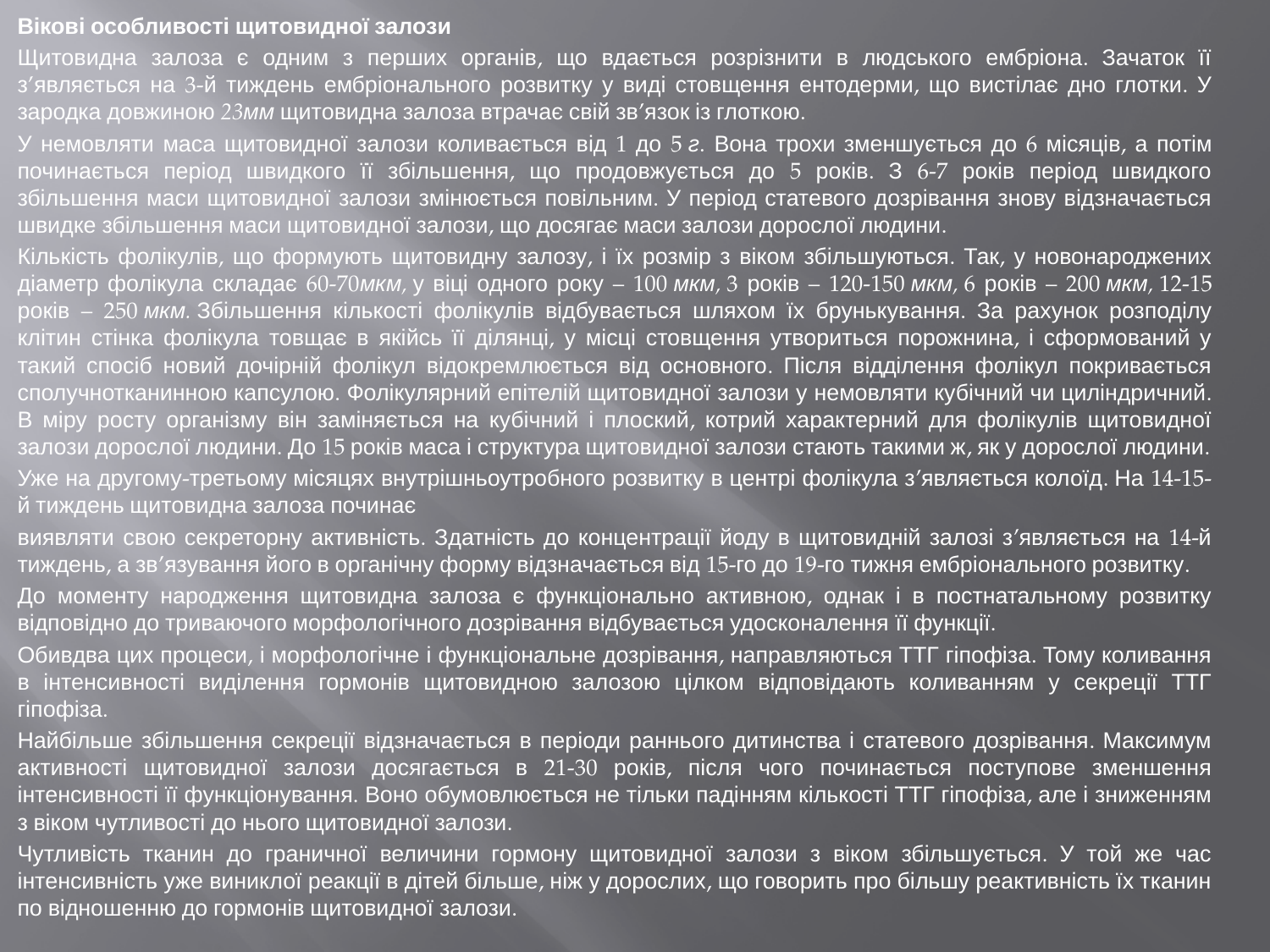

Вікові особливості щитовидної залози
Щитовидна залоза є одним з перших органів, що вдається розрізнити в людського ембріона. Зачаток її з’являється на 3-й тиждень ембріонального розвитку у виді стовщення ентодерми, що вистілає дно глотки. У зародка довжиною 23мм щитовидна залоза втрачає свій зв’язок із глоткою.
У немовляти маса щитовидної залози коливається від 1 до 5 г. Вона трохи зменшується до 6 місяців, а потім починається період швидкого її збільшення, що продовжується до 5 років. З 6-7 років період швидкого збільшення маси щитовидної залози змінюється повільним. У період статевого дозрівання знову відзначається швидке збільшення маси щитовидної залози, що досягає маси залози дорослої людини.
Кількість фолікулів, що формують щитовидну залозу, і їх розмір з віком збільшуються. Так, у новонароджених діаметр фолікула складає 60-70мкм, у віці одного року – 100 мкм, 3 років – 120-150 мкм, 6 років – 200 мкм, 12-15 років – 250 мкм. Збільшення кількості фолікулів відбувається шляхом їх брунькування. За рахунок розподілу клітин стінка фолікула товщає в якійсь її ділянці, у місці стовщення утвориться порожнина, і сформований у такий спосіб новий дочірній фолікул відокремлюється від основного. Після відділення фолікул покривається сполучнотканинною капсулою. Фолікулярний епітелій щитовидної залози у немовляти кубічний чи циліндричний. В міру росту організму він заміняється на кубічний і плоский, котрий характерний для фолікулів щитовидної залози дорослої людини. До 15 років маса і структура щитовидної залози стають такими ж, як у дорослої людини.
Уже на другому-третьому місяцях внутрішньоутробного розвитку в центрі фолікула з’являється колоїд. На 14-15-й тиждень щитовидна залоза починає
виявляти свою секреторну активність. Здатність до концентрації йоду в щитовидній залозі з’являється на 14-й тиждень, а зв’язування його в органічну форму відзначається від 15-го до 19-го тижня ембріонального розвитку.
До моменту народження щитовидна залоза є функціонально активною, однак і в постнатальному розвитку відповідно до триваючого морфологічного дозрівання відбувається удосконалення її функції.
Обивдва цих процеси, і морфологічне і функціональне дозрівання, направляються ТТГ гіпофіза. Тому коливання в інтенсивності виділення гормонів щитовидною залозою цілком відповідають коливанням у секреції ТТГ гіпофіза.
Найбільше збільшення секреції відзначається в періоди раннього дитинства і статевого дозрівання. Максимум активності щитовидної залози досягається в 21-30 років, після чого починається поступове зменшення інтенсивності її функціонування. Воно обумовлюється не тільки падінням кількості ТТГ гіпофіза, але і зниженням з віком чутливості до нього щитовидної залози.
Чутливість тканин до граничної величини гормону щитовидної залози з віком збільшується. У той же час інтенсивність уже виниклої реакції в дітей більше, ніж у дорослих, що говорить про більшу реактивність їх тканин по відношенню до гормонів щитовидної залози.